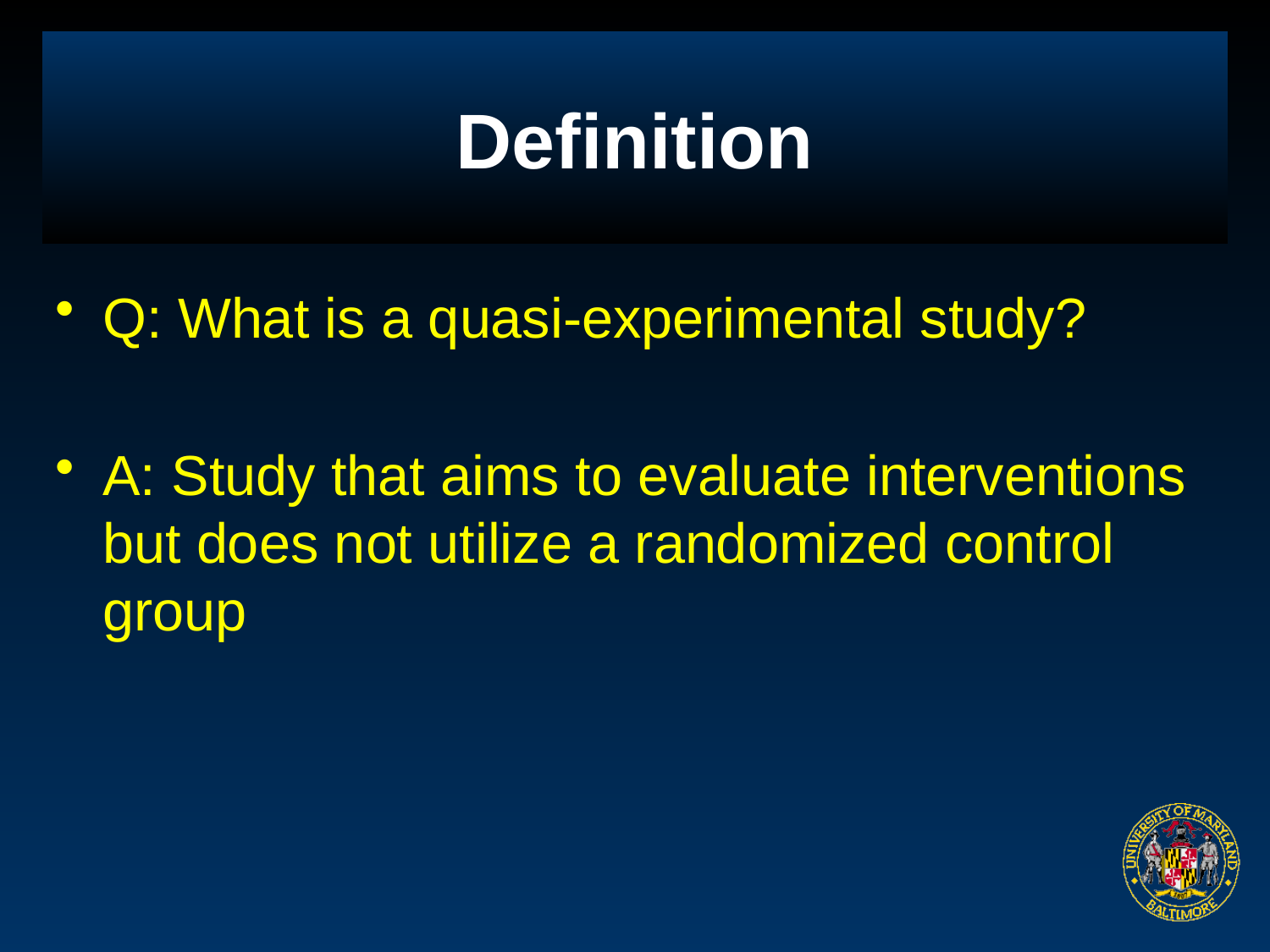

# Definition
Q: What is a quasi-experimental study?

A: Study that aims to evaluate interventions but does not utilize a randomized control group